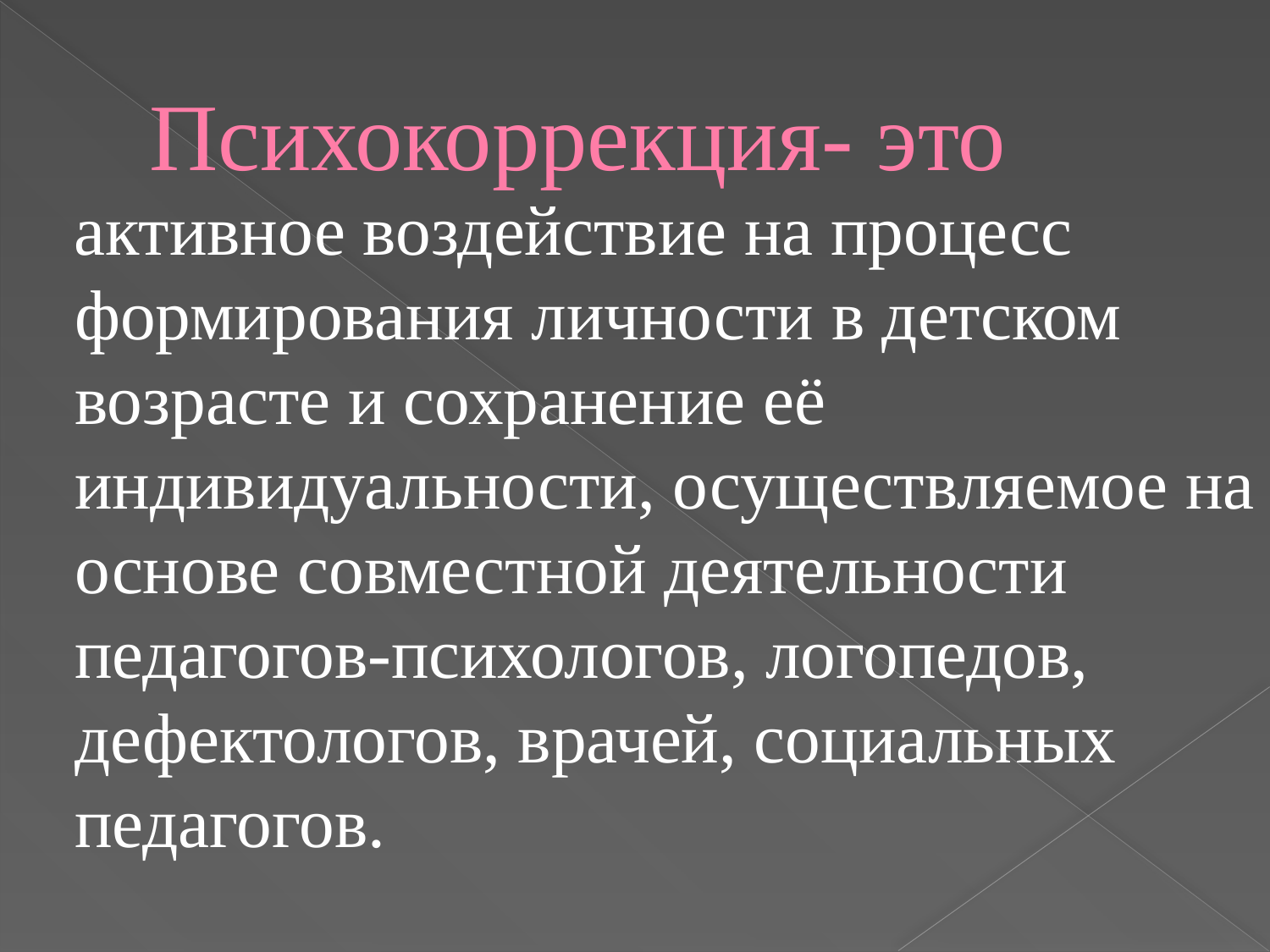

# Психокоррекция- это
   активное воздействие на процесс формирования личности в детском возрасте и сохранение её индивидуальности, осуществляемое на основе совместной деятельности педагогов-психологов, логопедов, дефектологов, врачей, социальных педагогов.